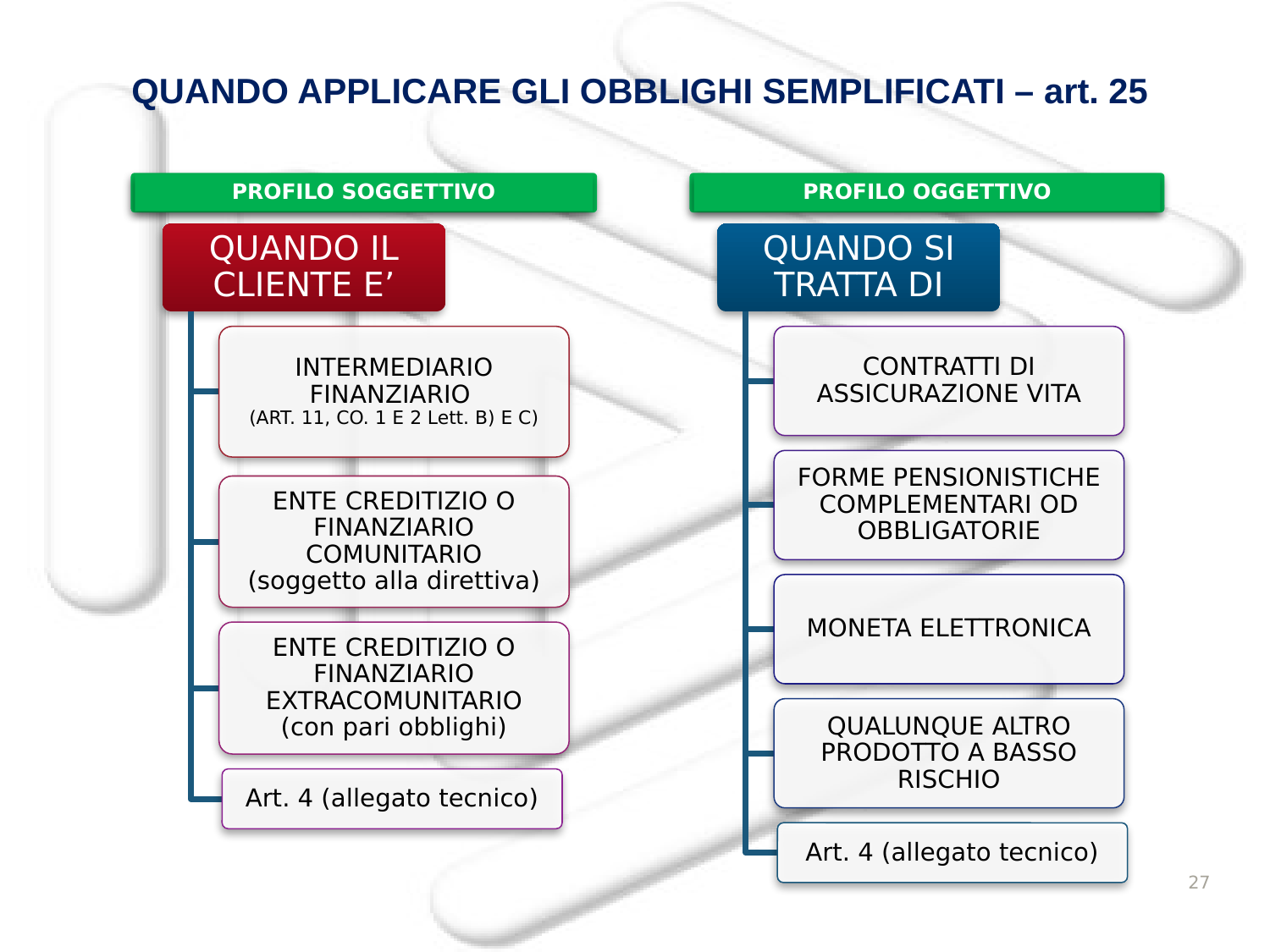

QUANDO APPLICARE GLI OBBLIGHI SEMPLIFICATI – art. 25

PROFILO OGGETTIVO

PROFILO SOGGETTIVO
QUANDO IL CLIENTE E’
INTERMEDIARIO FINANZIARIO
(ART. 11, CO. 1 E 2 Lett. B) E C)
ENTE CREDITIZIO O FINANZIARIO COMUNITARIO
(soggetto alla direttiva)
ENTE CREDITIZIO O FINANZIARIO EXTRACOMUNITARIO
(con pari obblighi)
Art. 4 (allegato tecnico)
QUANDO SI TRATTA DI
CONTRATTI DI ASSICURAZIONE VITA
FORME PENSIONISTICHE COMPLEMENTARI OD OBBLIGATORIE
MONETA ELETTRONICA
QUALUNQUE ALTRO PRODOTTO A BASSO RISCHIO
Art. 4 (allegato tecnico)
27